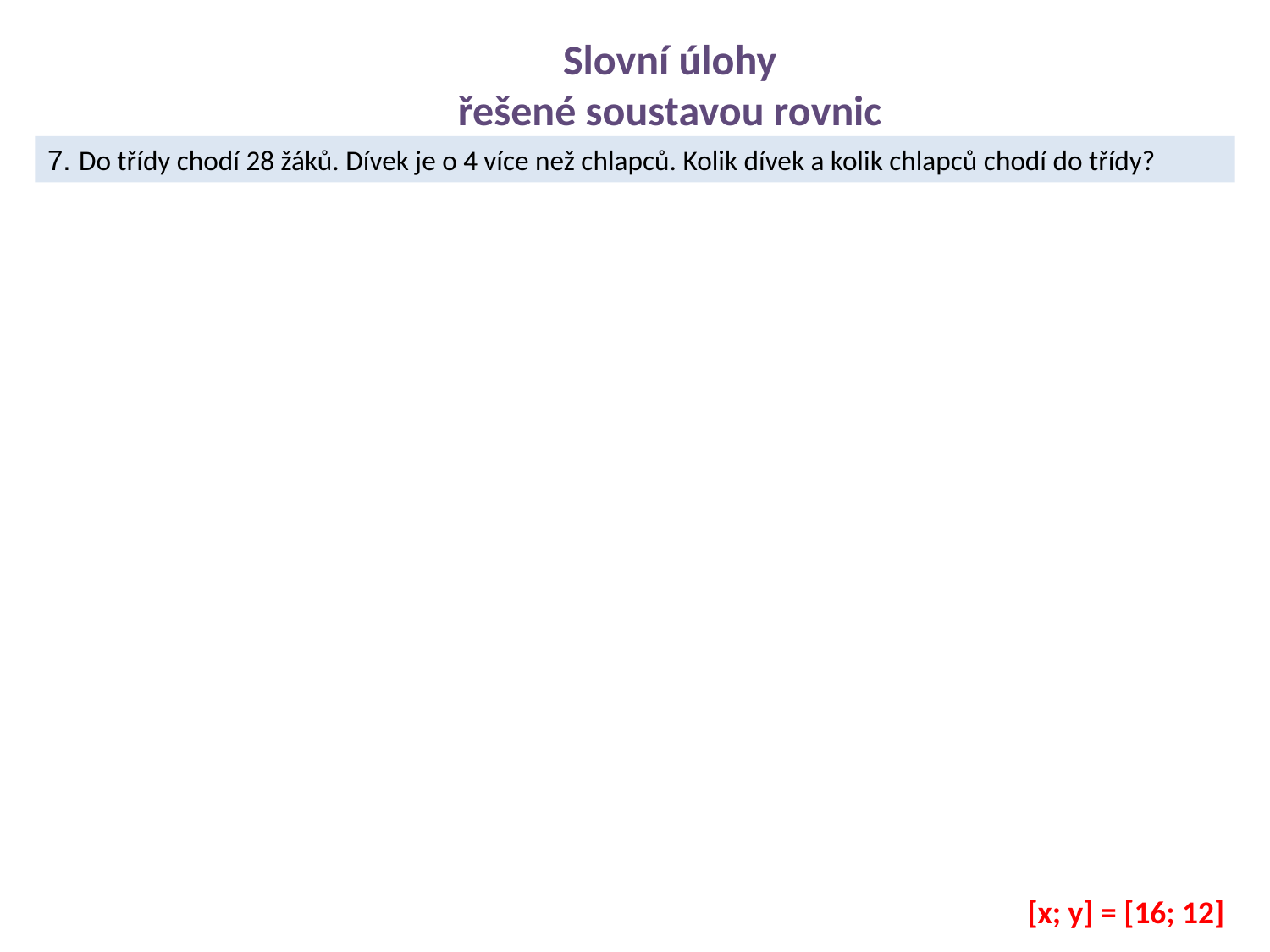

Slovní úlohy
řešené soustavou rovnic

7. Do třídy chodí 28 žáků. Dívek je o 4 více než chlapců. Kolik dívek a kolik chlapců chodí do třídy?

[x; y] = [16; 12]